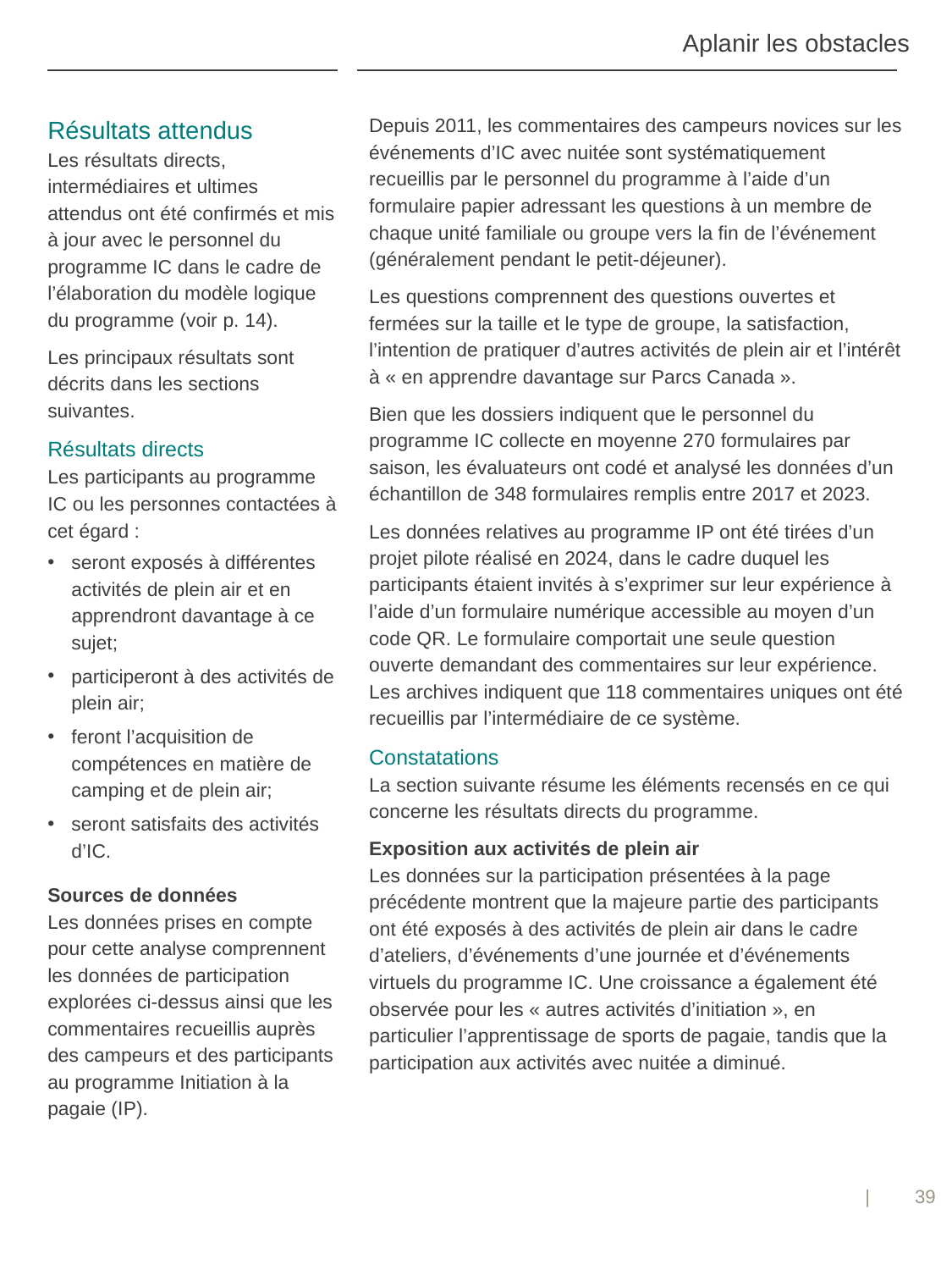

# Aplanir les obstacles
Résultats attendus
Les résultats directs, intermédiaires et ultimes attendus ont été confirmés et mis à jour avec le personnel du programme IC dans le cadre de l’élaboration du modèle logique du programme (voir p. 14).
Les principaux résultats sont décrits dans les sections suivantes.
Résultats directs
Les participants au programme IC ou les personnes contactées à cet égard :
seront exposés à différentes activités de plein air et en apprendront davantage à ce sujet;
participeront à des activités de plein air;
feront l’acquisition de compétences en matière de camping et de plein air;
seront satisfaits des activités d’IC.
Sources de données
Les données prises en compte pour cette analyse comprennent les données de participation explorées ci-dessus ainsi que les commentaires recueillis auprès des campeurs et des participants au programme Initiation à la pagaie (IP).
Depuis 2011, les commentaires des campeurs novices sur les événements d’IC avec nuitée sont systématiquement recueillis par le personnel du programme à l’aide d’un formulaire papier adressant les questions à un membre de chaque unité familiale ou groupe vers la fin de l’événement (généralement pendant le petit-déjeuner).
Les questions comprennent des questions ouvertes et fermées sur la taille et le type de groupe, la satisfaction, l’intention de pratiquer d’autres activités de plein air et l’intérêt à « en apprendre davantage sur Parcs Canada ».
Bien que les dossiers indiquent que le personnel du programme IC collecte en moyenne 270 formulaires par saison, les évaluateurs ont codé et analysé les données d’un échantillon de 348 formulaires remplis entre 2017 et 2023.
Les données relatives au programme IP ont été tirées d’un projet pilote réalisé en 2024, dans le cadre duquel les participants étaient invités à s’exprimer sur leur expérience à l’aide d’un formulaire numérique accessible au moyen d’un code QR. Le formulaire comportait une seule question ouverte demandant des commentaires sur leur expérience. Les archives indiquent que 118 commentaires uniques ont été recueillis par l’intermédiaire de ce système.
Constatations
La section suivante résume les éléments recensés en ce qui concerne les résultats directs du programme.
Exposition aux activités de plein air
Les données sur la participation présentées à la page précédente montrent que la majeure partie des participants ont été exposés à des activités de plein air dans le cadre d’ateliers, d’événements d’une journée et d’événements virtuels du programme IC. Une croissance a également été observée pour les « autres activités d’initiation », en particulier l’apprentissage de sports de pagaie, tandis que la participation aux activités avec nuitée a diminué.